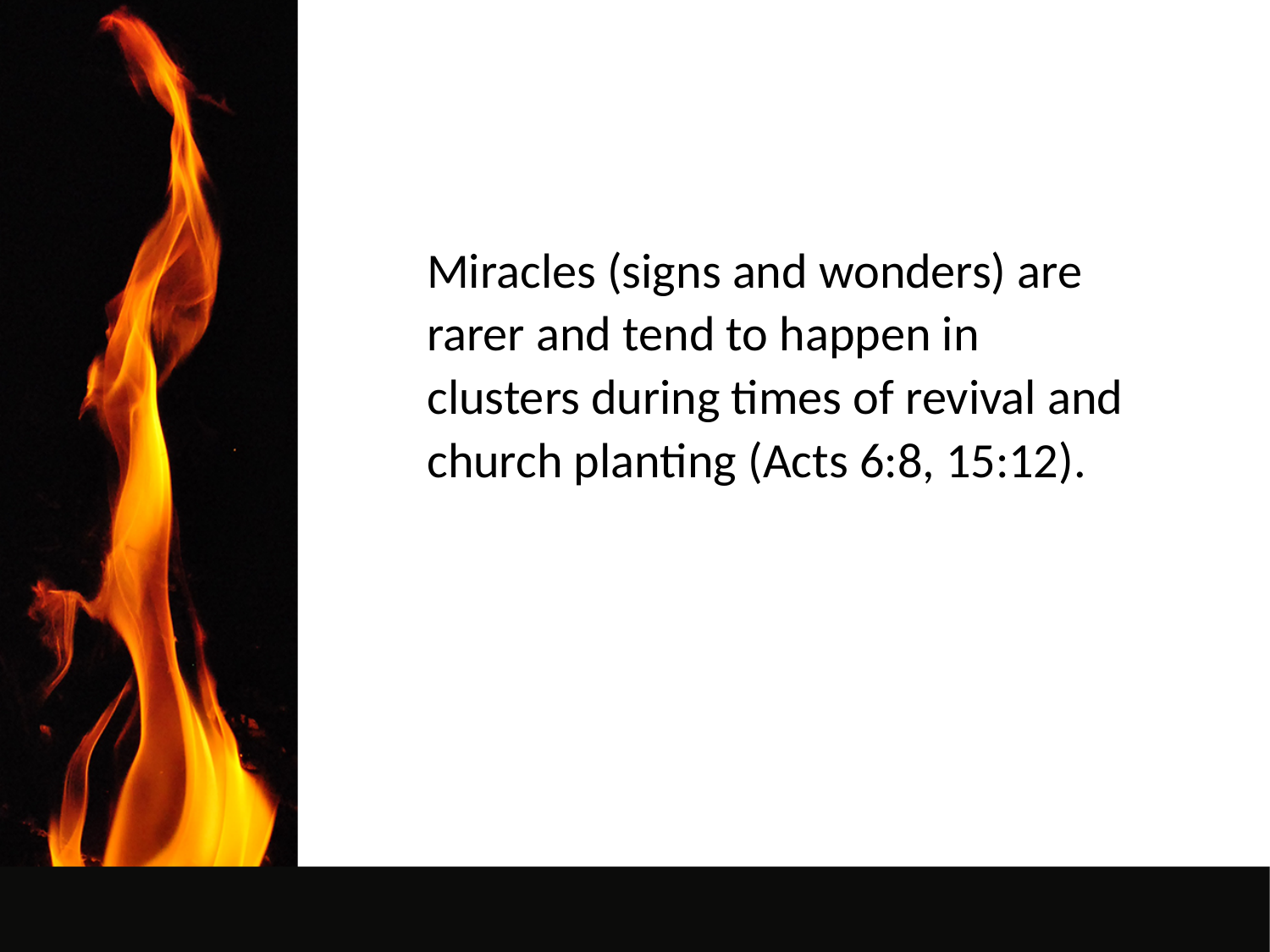

Miracles (signs and wonders) are rarer and tend to happen in clusters during times of revival and church planting (Acts 6:8, 15:12).